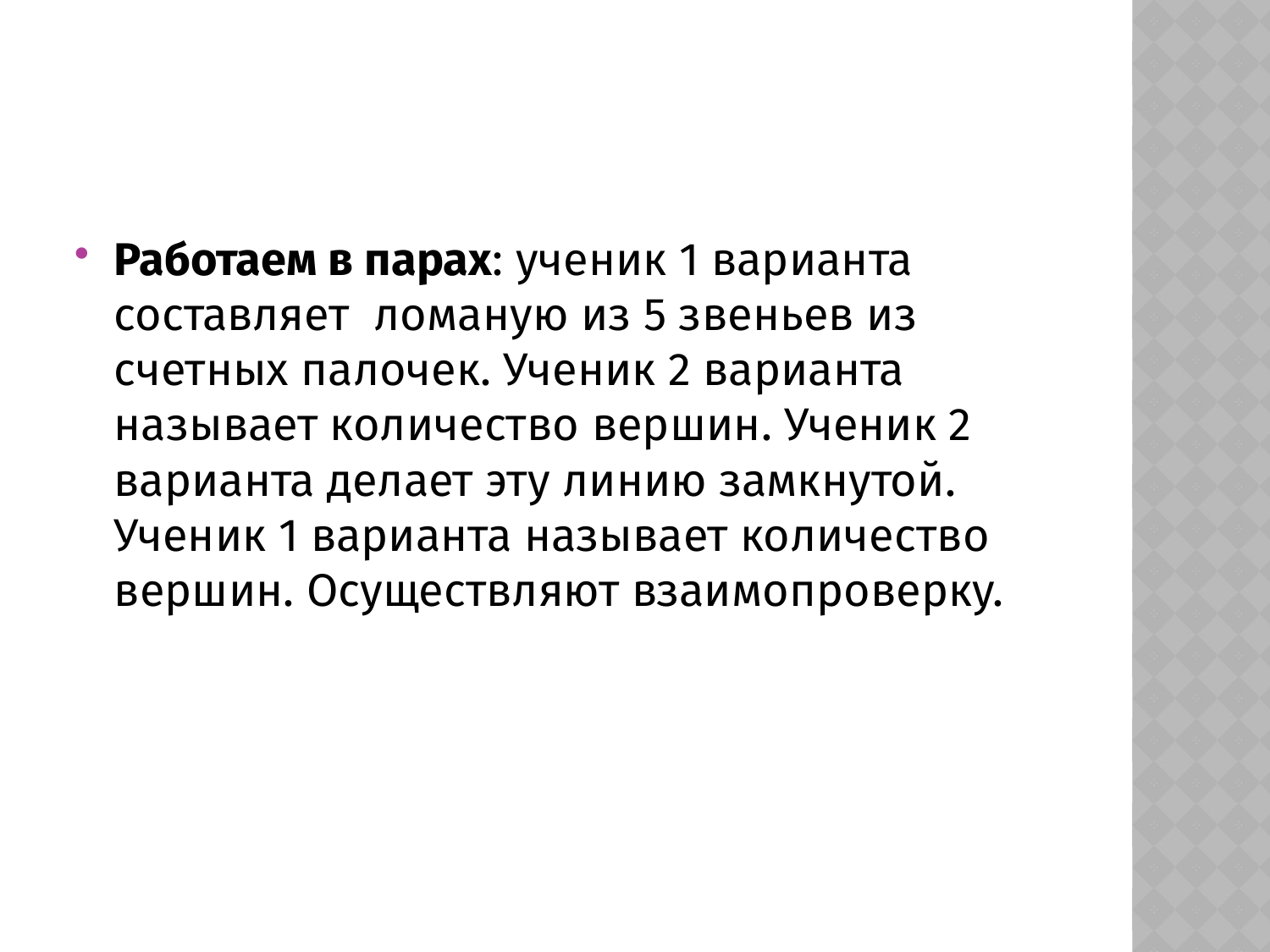

#
Работаем в парах: ученик 1 варианта составляет  ломаную из 5 звеньев из счетных палочек. Ученик 2 варианта называет количество вершин. Ученик 2 варианта делает эту линию замкнутой. Ученик 1 варианта называет количество вершин. Осуществляют взаимопроверку.